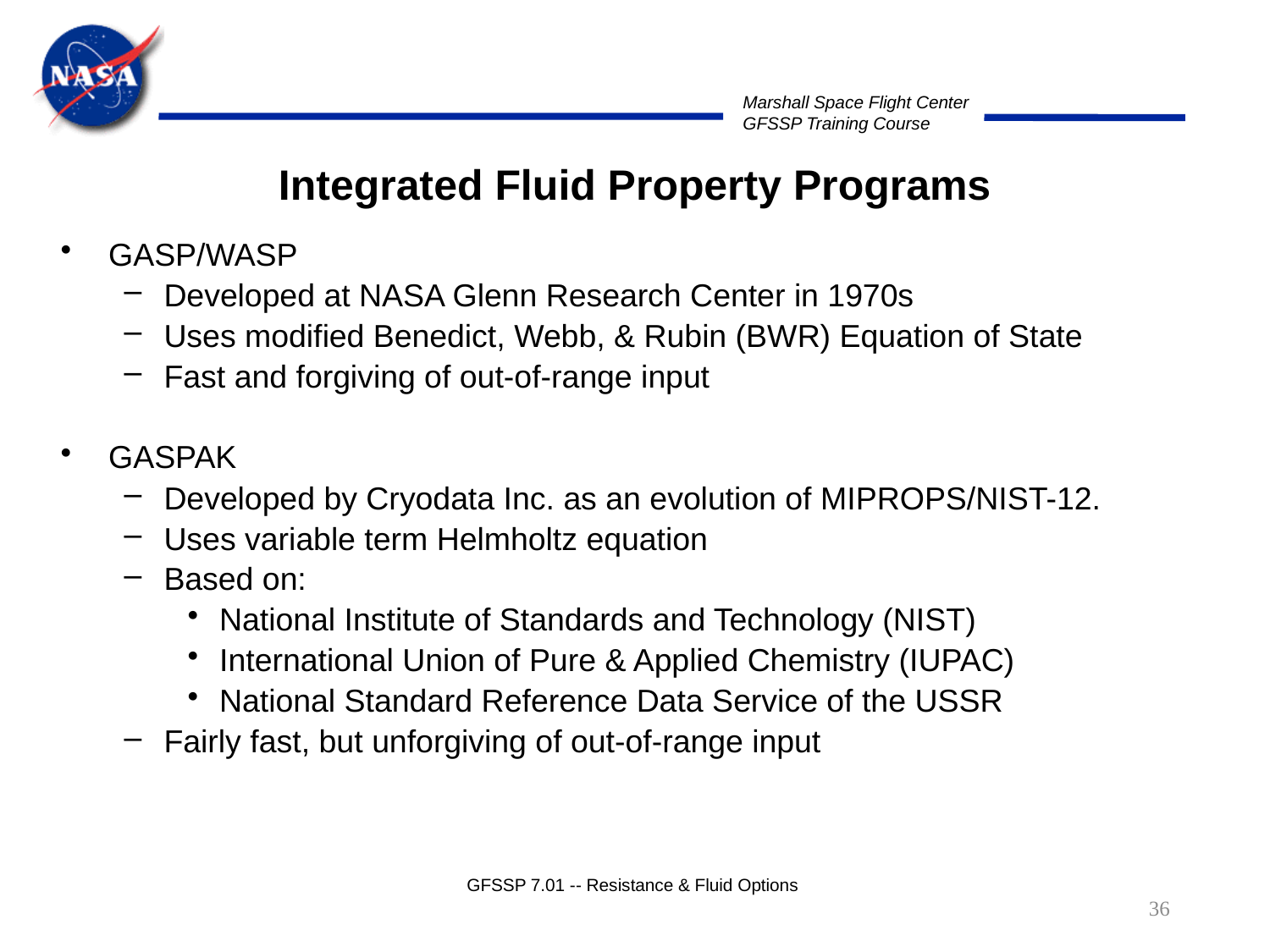

# Integrated Fluid Property Programs
GASP/WASP
Developed at NASA Glenn Research Center in 1970s
Uses modified Benedict, Webb, & Rubin (BWR) Equation of State
Fast and forgiving of out-of-range input

GASPAK
Developed by Cryodata Inc. as an evolution of MIPROPS/NIST-12.
Uses variable term Helmholtz equation
Based on:
National Institute of Standards and Technology (NIST)
International Union of Pure & Applied Chemistry (IUPAC)
National Standard Reference Data Service of the USSR
Fairly fast, but unforgiving of out-of-range input

GFSSP 7.01 -- Resistance & Fluid Options
36